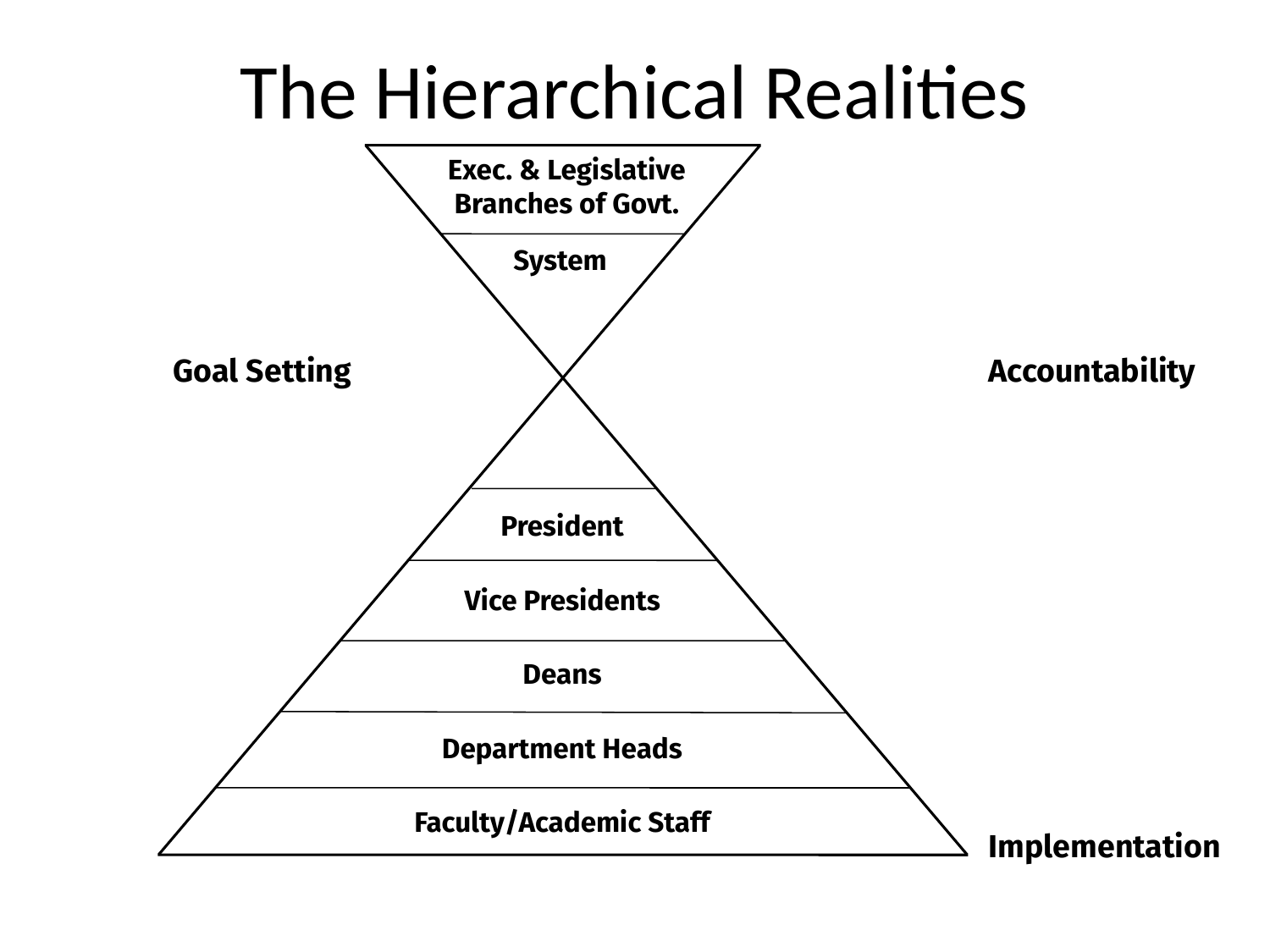

# The Hierarchical Realities

Exec. & Legislative
Branches of Govt.

System
Goal Setting
Accountability

President

Vice Presidents

Deans

Department Heads

Faculty/Academic Staff
Implementation